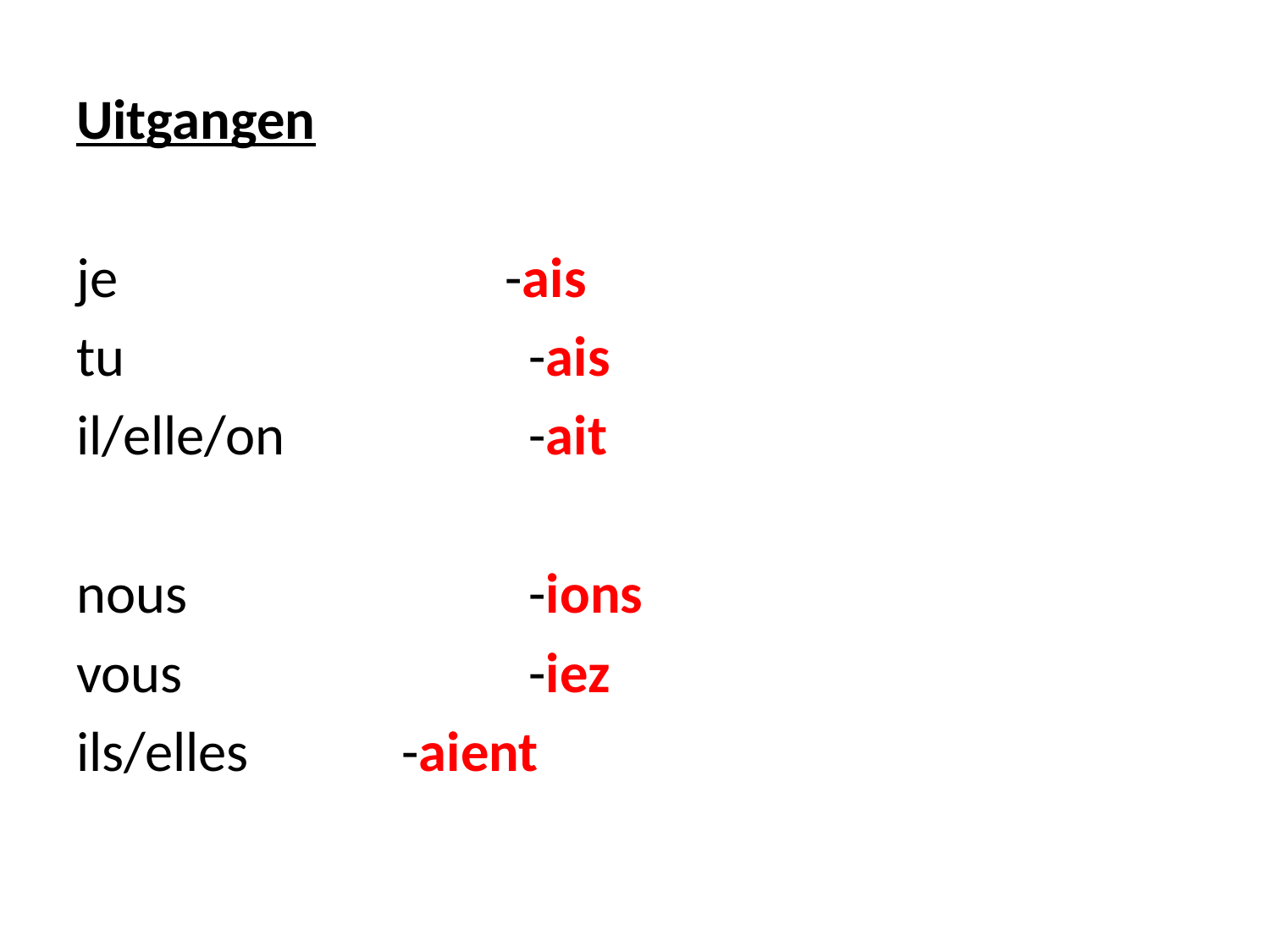

Uitgangen

je				-ais
tu				-ais
il/elle/on		-ait

nous			-ions
vous			-iez
ils/elles		-aient